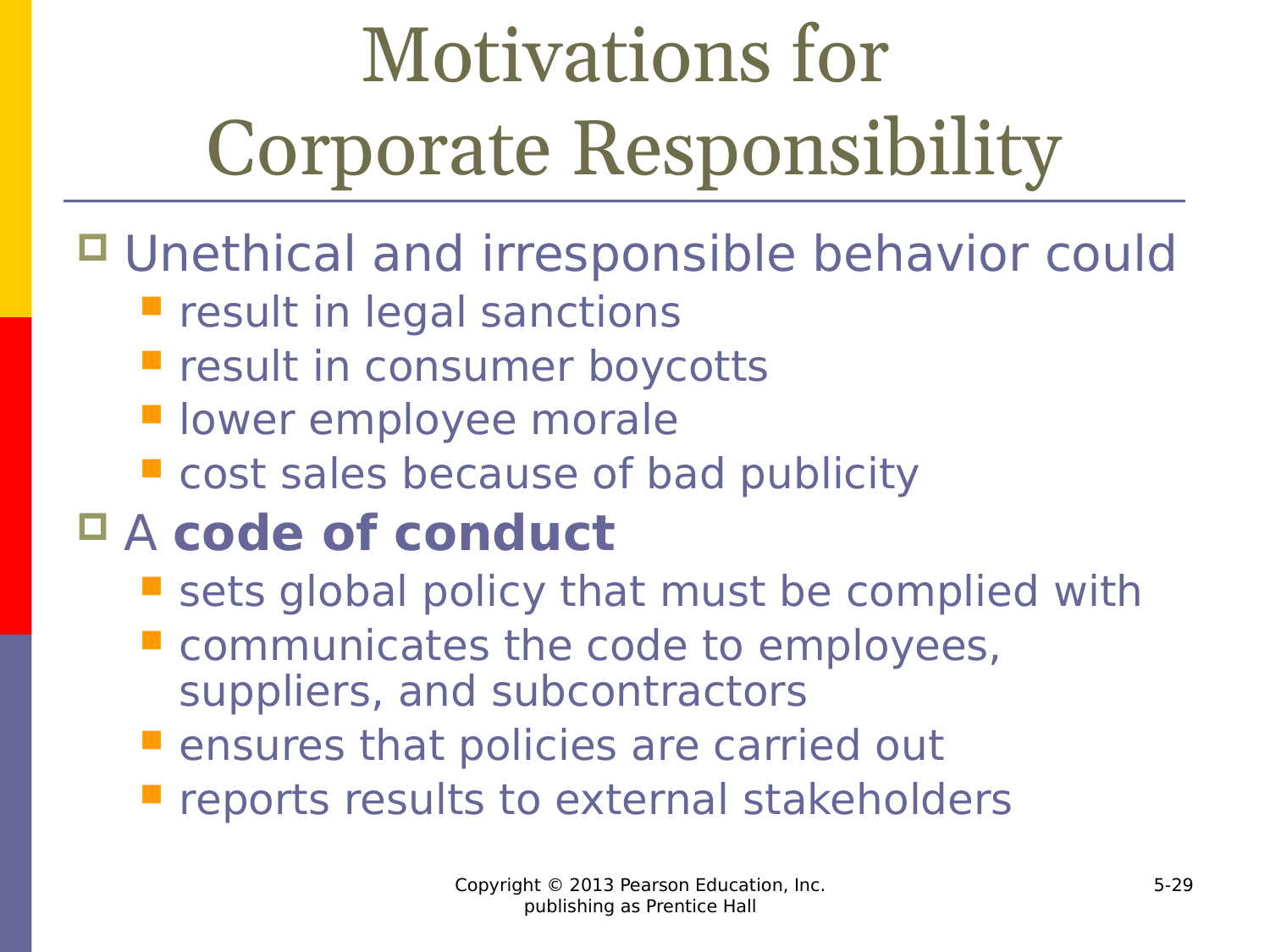

# Motivations for Corporate Responsibility
Unethical and irresponsible behavior could
result in legal sanctions
result in consumer boycotts
lower employee morale
cost sales because of bad publicity
A code of conduct
sets global policy that must be complied with
communicates the code to employees, suppliers, and subcontractors
ensures that policies are carried out
reports results to external stakeholders

Copyright © 2013 Pearson Education, Inc. publishing as Prentice Hall
5-29